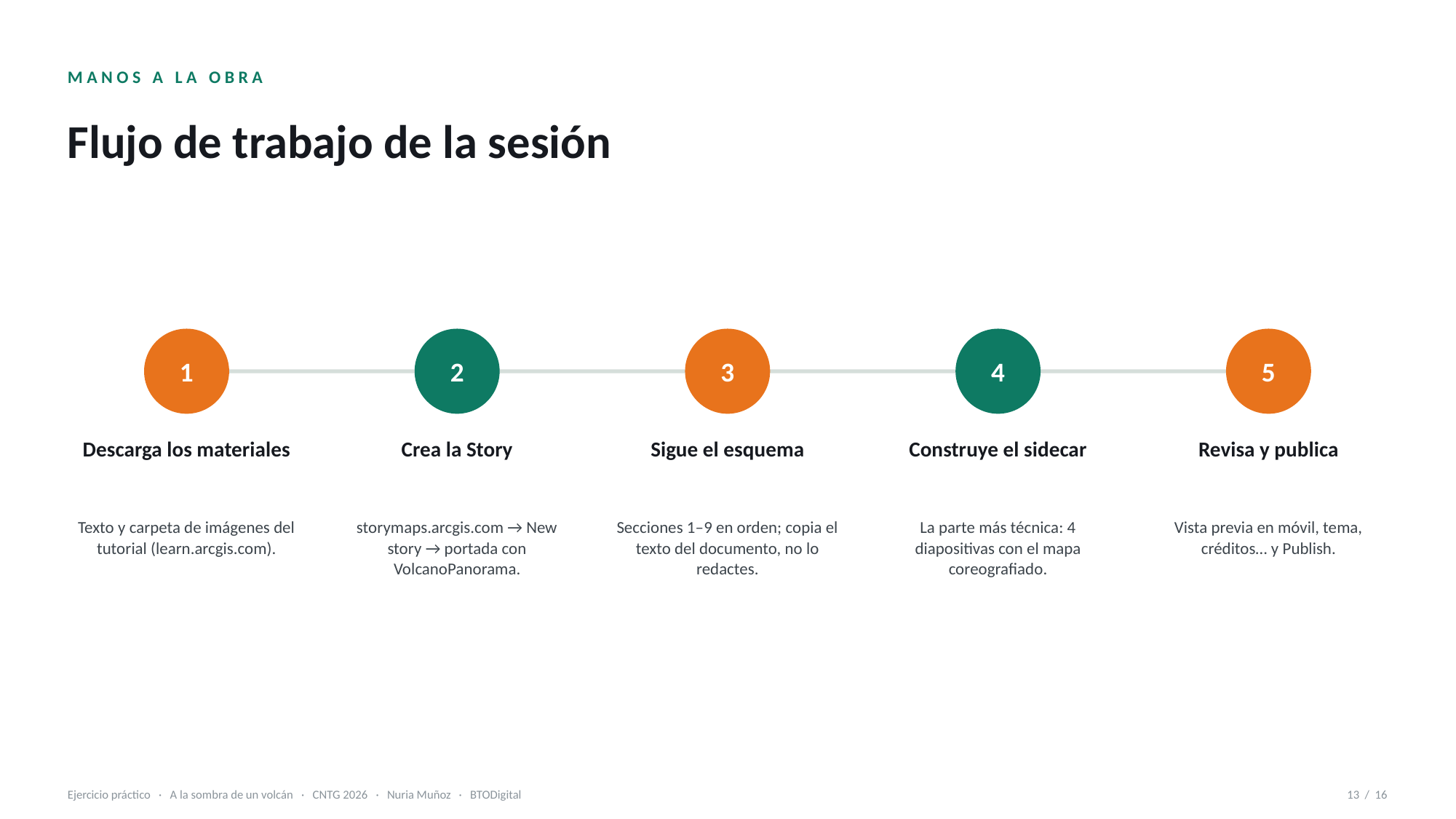

MANOS A LA OBRA
Flujo de trabajo de la sesión

1

2

3

4

5

Descarga los materiales
Crea la Story
Sigue el esquema
Construye el sidecar
Revisa y publica
Texto y carpeta de imágenes del tutorial (learn.arcgis.com).
storymaps.arcgis.com → New story → portada con VolcanoPanorama.
Secciones 1–9 en orden; copia el texto del documento, no lo redactes.
La parte más técnica: 4 diapositivas con el mapa coreografiado.
Vista previa en móvil, tema, créditos… y Publish.
Ejercicio práctico   ·   A la sombra de un volcán   ·   CNTG 2026   ·   Nuria Muñoz   ·   BTODigital
13  /  16